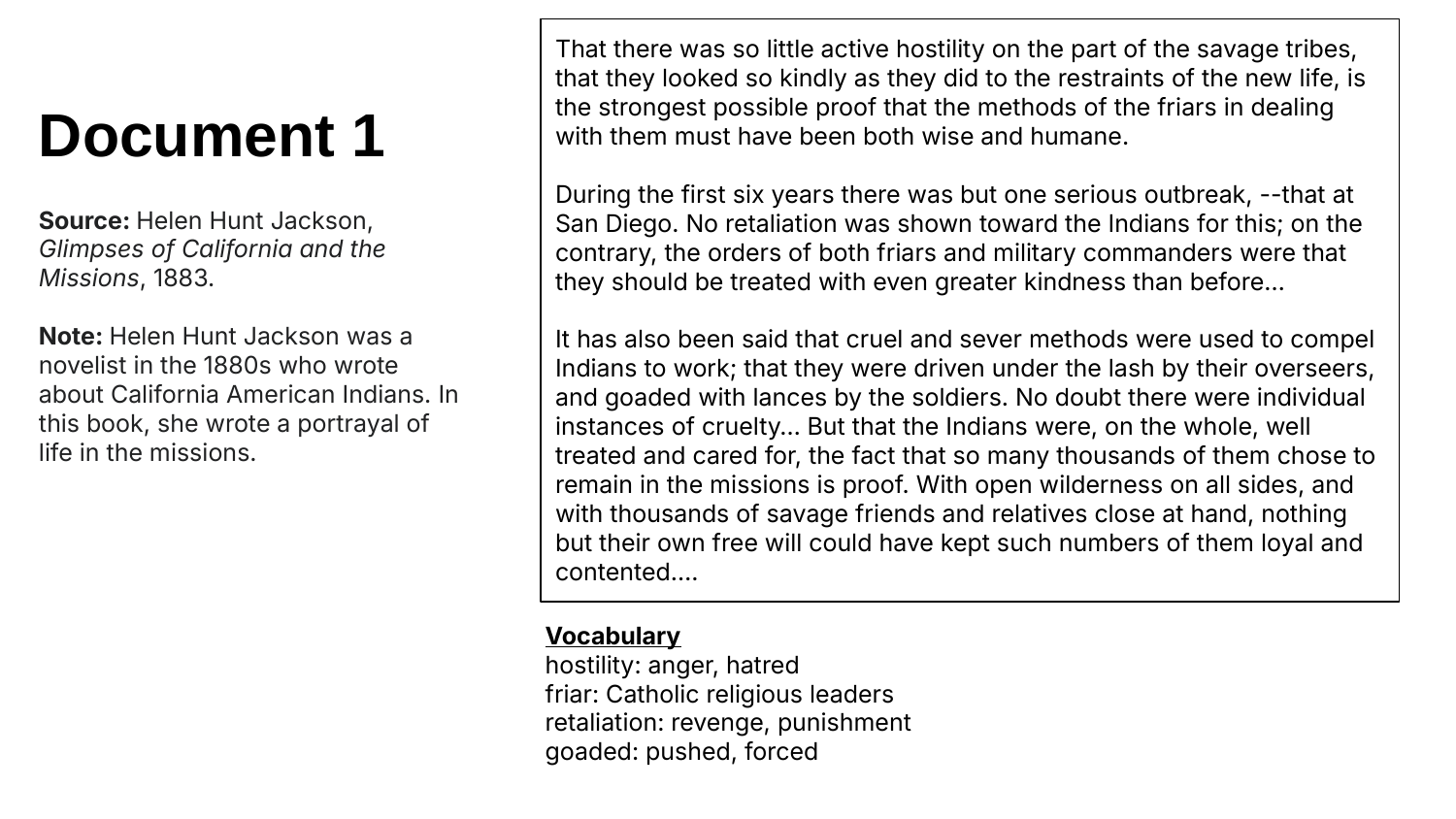

That there was so little active hostility on the part of the savage tribes, that they looked so kindly as they did to the restraints of the new life, is the strongest possible proof that the methods of the friars in dealing with them must have been both wise and humane.

During the first six years there was but one serious outbreak, --that at San Diego. No retaliation was shown toward the Indians for this; on the contrary, the orders of both friars and military commanders were that they should be treated with even greater kindness than before…

It has also been said that cruel and sever methods were used to compel Indians to work; that they were driven under the lash by their overseers, and goaded with lances by the soldiers. No doubt there were individual instances of cruelty… But that the Indians were, on the whole, well treated and cared for, the fact that so many thousands of them chose to remain in the missions is proof. With open wilderness on all sides, and with thousands of savage friends and relatives close at hand, nothing but their own free will could have kept such numbers of them loyal and contented….

Document 1

Source: Helen Hunt Jackson, Glimpses of California and the Missions, 1883.

Note: Helen Hunt Jackson was a novelist in the 1880s who wrote about California American Indians. In this book, she wrote a portrayal of life in the missions.
Vocabulary
hostility: anger, hatred
friar: Catholic religious leaders
retaliation: revenge, punishment
goaded: pushed, forced